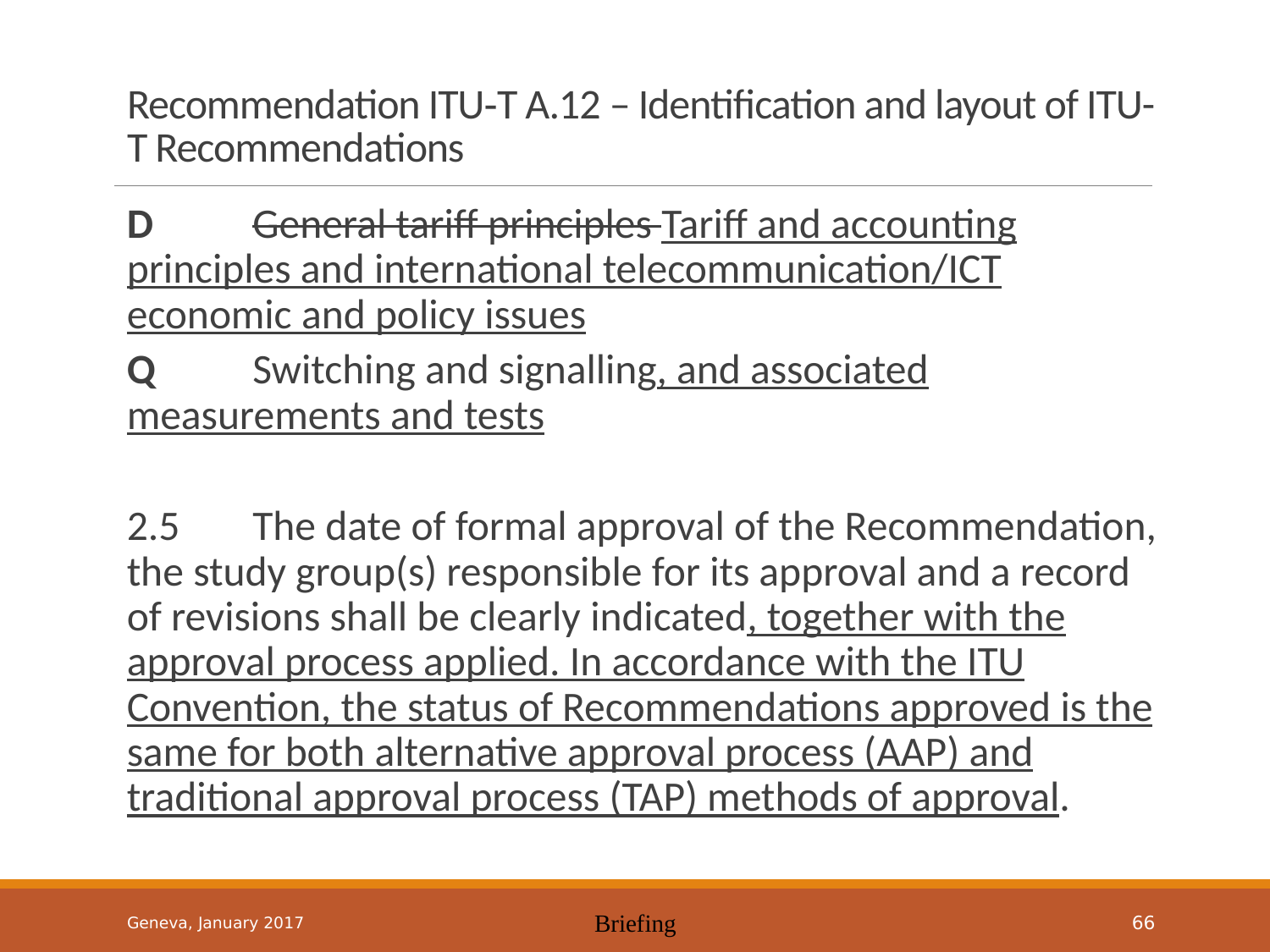

# Recommendation ITU‑T A.12 – Identification and layout of ITU-T Recommendations
D	General tariff principles Tariff and accounting principles and international telecommunication/ICT economic and policy issues
Q	Switching and signalling, and associated measurements and tests

2.5	The date of formal approval of the Recommendation, the study group(s) responsible for its approval and a record of revisions shall be clearly indicated, together with the approval process applied. In accordance with the ITU Convention, the status of Recommendations approved is the same for both alternative approval process (AAP) and traditional approval process (TAP) methods of approval.

Geneva, January 2017
Briefing
66